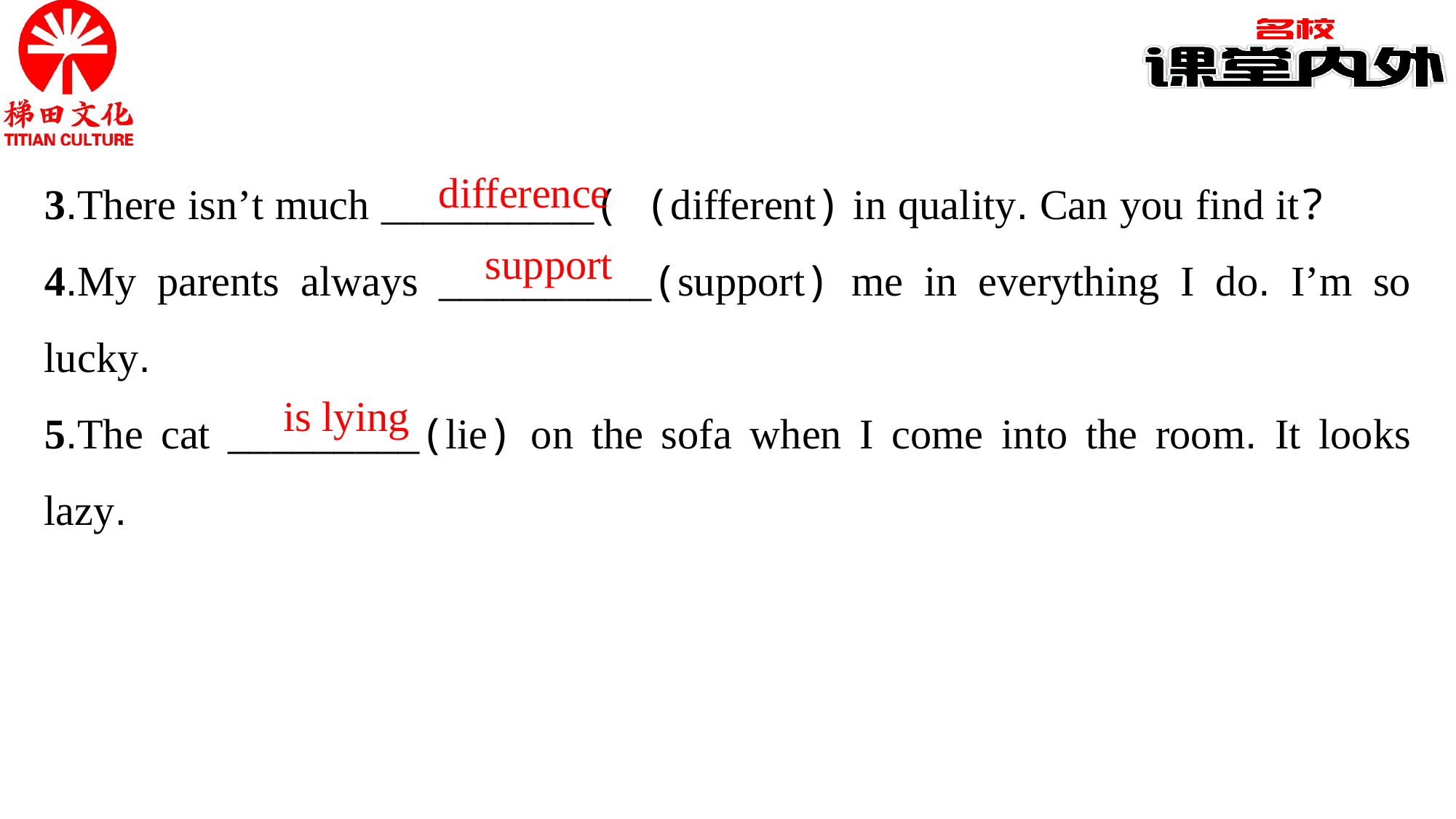

3.There isn’t much __________( (different) in quality. Can you find it?
4.My parents always __________(support) me in everything I do. I’m so lucky.
5.The cat _________(lie) on the sofa when I come into the room. It looks lazy.
difference
support
is lying